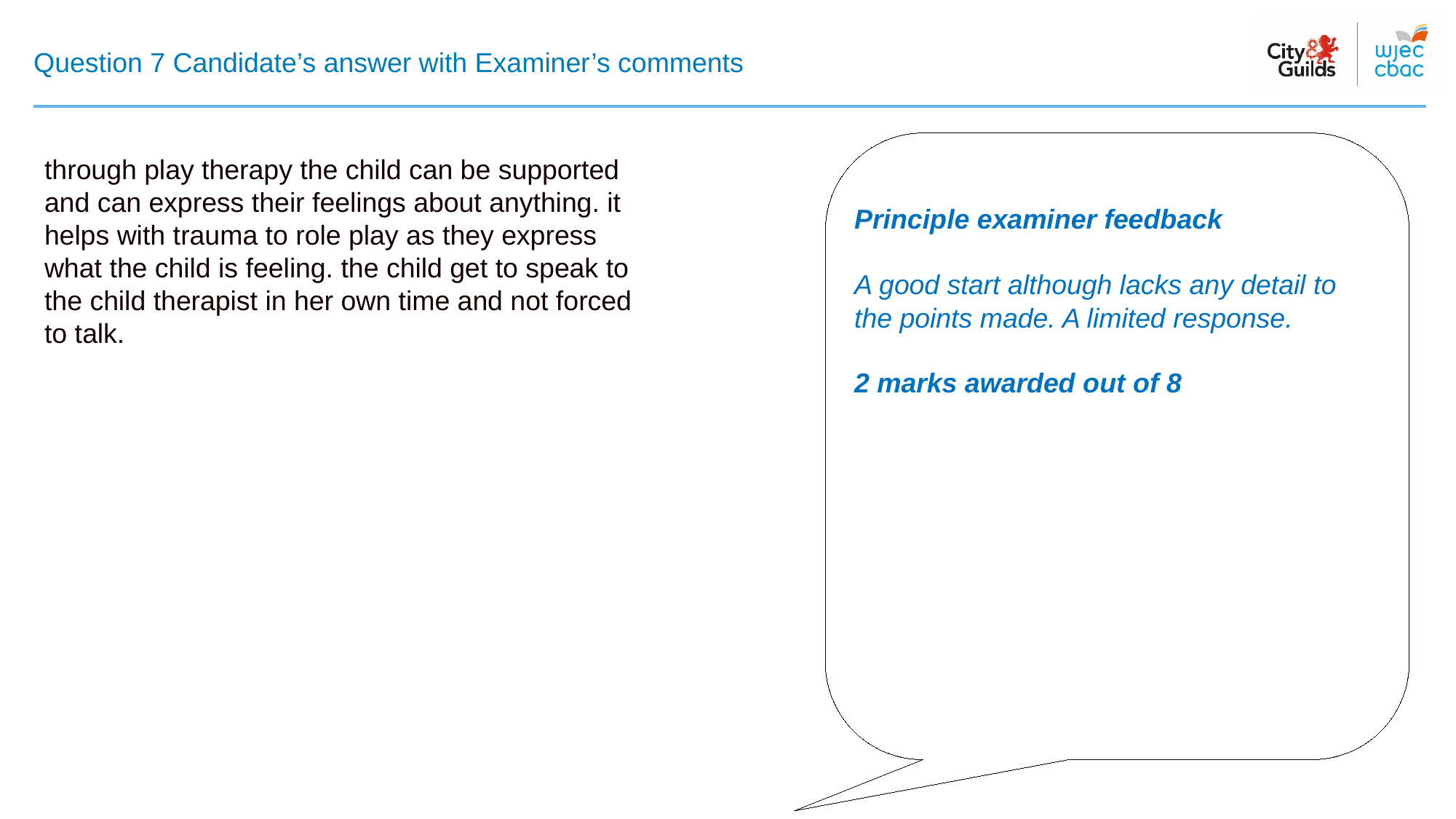

# Question 7 Candidate’s answer with Examiner’s comments

through play therapy the child can be supported and can express their feelings about anything. it helps with trauma to role play as they express what the child is feeling. the child get to speak to the child therapist in her own time and not forced to talk.
Principle examiner feedback​
​
A good start although lacks any detail to the points made. A limited response.

2 marks awarded out of 8